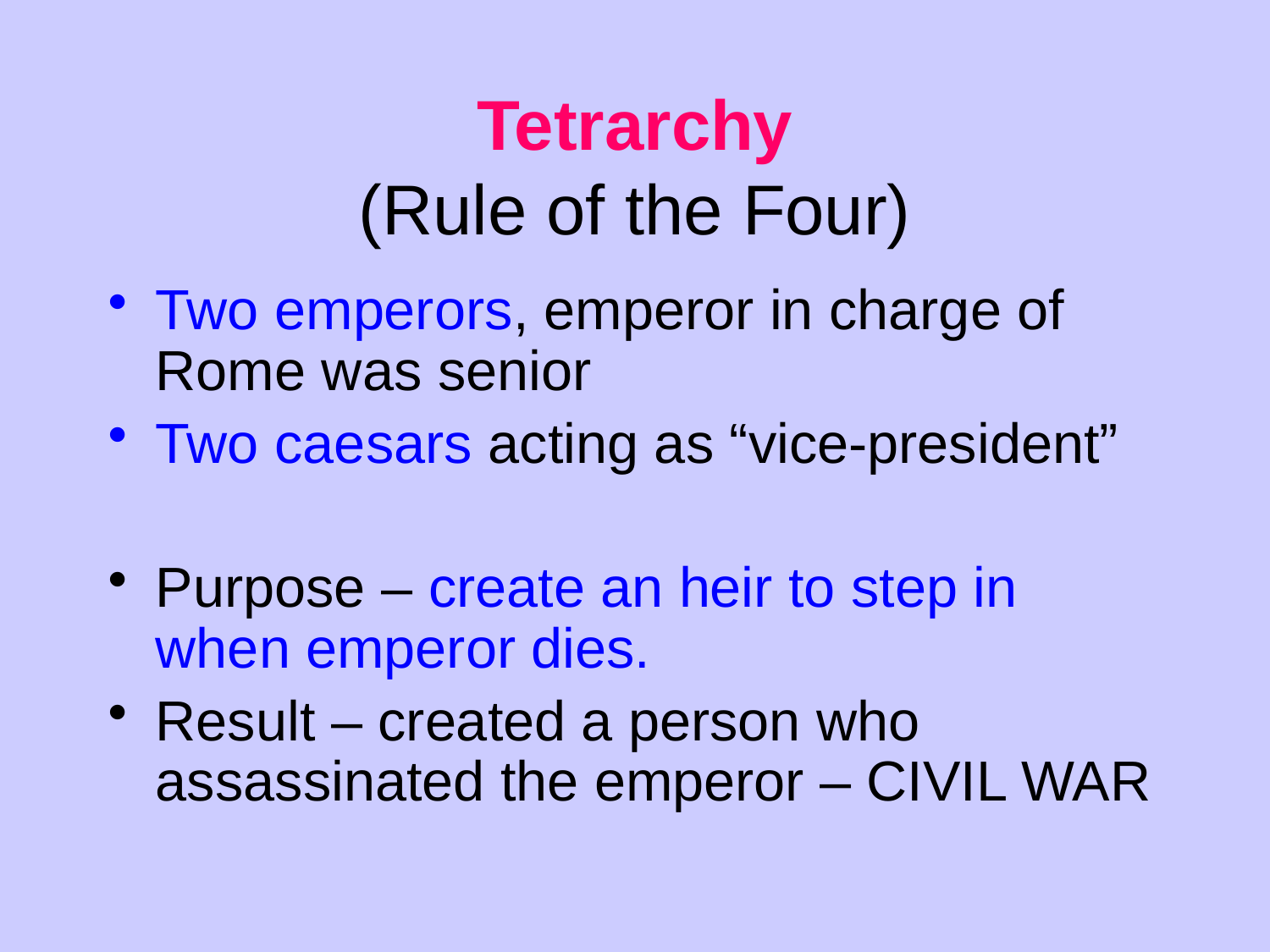

# Tetrarchy (Rule of the Four)
Two emperors, emperor in charge of Rome was senior
Two caesars acting as “vice-president”

Purpose – create an heir to step in when emperor dies.
Result – created a person who assassinated the emperor – CIVIL WAR